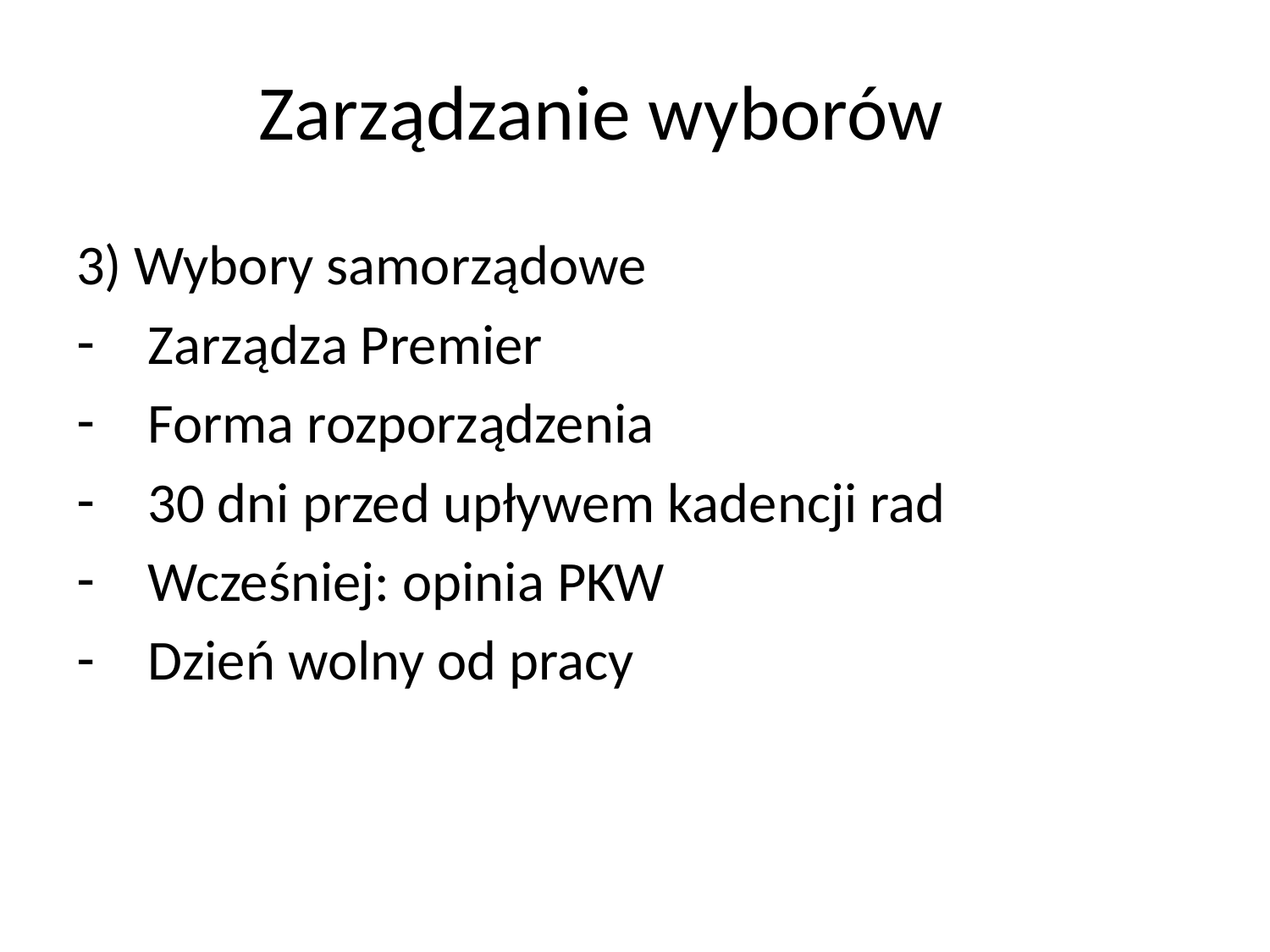

# Zarządzanie wyborów
3) Wybory samorządowe
Zarządza Premier
Forma rozporządzenia
30 dni przed upływem kadencji rad
Wcześniej: opinia PKW
Dzień wolny od pracy